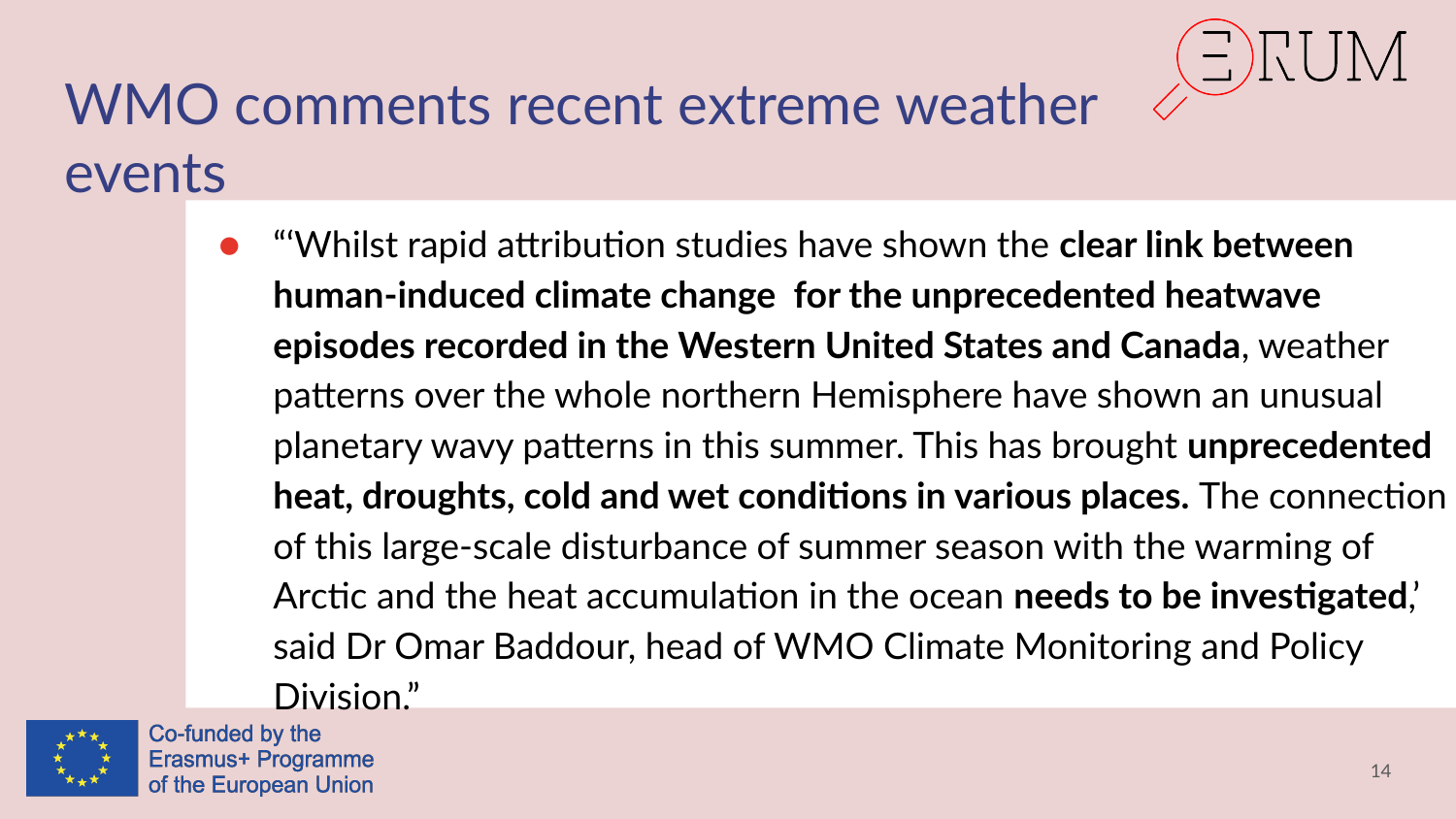

# WMO comments recent extreme weather events
“‘Whilst rapid attribution studies have shown the clear link between human-induced climate change  for the unprecedented heatwave episodes recorded in the Western United States and Canada, weather patterns over the whole northern Hemisphere have shown an unusual planetary wavy patterns in this summer. This has brought unprecedented heat, droughts, cold and wet conditions in various places. The connection of this large-scale disturbance of summer season with the warming of Arctic and the heat accumulation in the ocean needs to be investigated,’ said Dr Omar Baddour, head of WMO Climate Monitoring and Policy Division.”
14